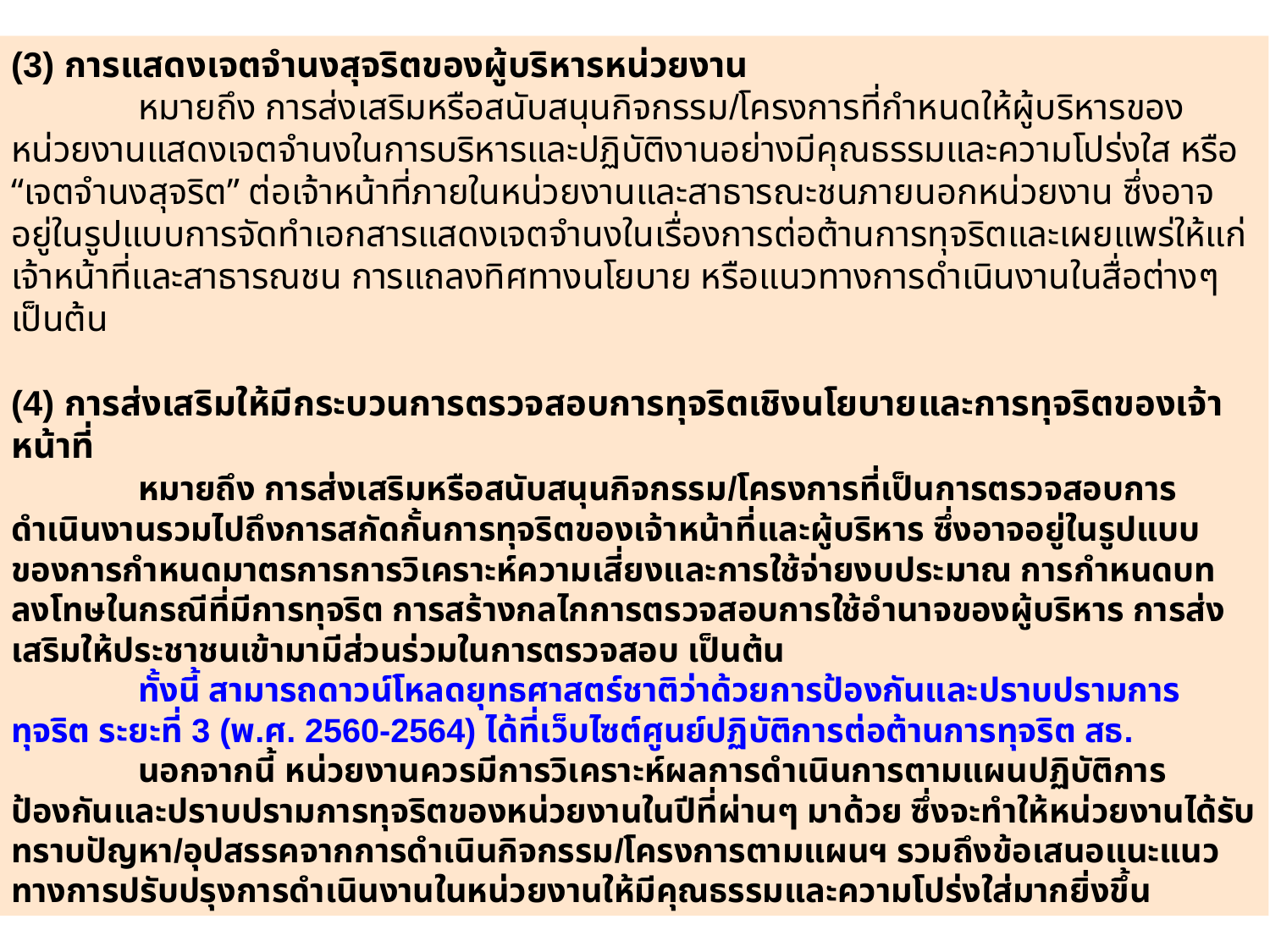

(3) การแสดงเจตจำนงสุจริตของผู้บริหารหน่วยงาน
	หมายถึง การส่งเสริมหรือสนับสนุนกิจกรรม/โครงการที่กำหนดให้ผู้บริหารของหน่วยงานแสดงเจตจำนงในการบริหารและปฏิบัติงานอย่างมีคุณธรรมและความโปร่งใส หรือ “เจตจำนงสุจริต” ต่อเจ้าหน้าที่ภายในหน่วยงานและสาธารณะชนภายนอกหน่วยงาน ซึ่งอาจอยู่ในรูปแบบการจัดทำเอกสารแสดงเจตจำนงในเรื่องการต่อต้านการทุจริตและเผยแพร่ให้แก่เจ้าหน้าที่และสาธารณชน การแถลงทิศทางนโยบาย หรือแนวทางการดำเนินงานในสื่อต่างๆ เป็นต้น

(4) การส่งเสริมให้มีกระบวนการตรวจสอบการทุจริตเชิงนโยบายและการทุจริตของเจ้าหน้าที่
	หมายถึง การส่งเสริมหรือสนับสนุนกิจกรรม/โครงการที่เป็นการตรวจสอบการดำเนินงานรวมไปถึงการสกัดกั้นการทุจริตของเจ้าหน้าที่และผู้บริหาร ซึ่งอาจอยู่ในรูปแบบของการกำหนดมาตรการการวิเคราะห์ความเสี่ยงและการใช้จ่ายงบประมาณ การกำหนดบทลงโทษในกรณีที่มีการทุจริต การสร้างกลไกการตรวจสอบการใช้อำนาจของผู้บริหาร การส่งเสริมให้ประชาชนเข้ามามีส่วนร่วมในการตรวจสอบ เป็นต้น
	ทั้งนี้ สามารถดาวน์โหลดยุทธศาสตร์ชาติว่าด้วยการป้องกันและปราบปรามการทุจริต ระยะที่ 3 (พ.ศ. 2560-2564) ได้ที่เว็บไซต์ศูนย์ปฏิบัติการต่อต้านการทุจริต สธ.
	นอกจากนี้ หน่วยงานควรมีการวิเคราะห์ผลการดำเนินการตามแผนปฏิบัติการป้องกันและปราบปรามการทุจริตของหน่วยงานในปีที่ผ่านๆ มาด้วย ซึ่งจะทำให้หน่วยงานได้รับทราบปัญหา/อุปสรรคจากการดำเนินกิจกรรม/โครงการตามแผนฯ รวมถึงข้อเสนอแนะแนวทางการปรับปรุงการดำเนินงานในหน่วยงานให้มีคุณธรรมและความโปร่งใส่มากยิ่งขึ้น